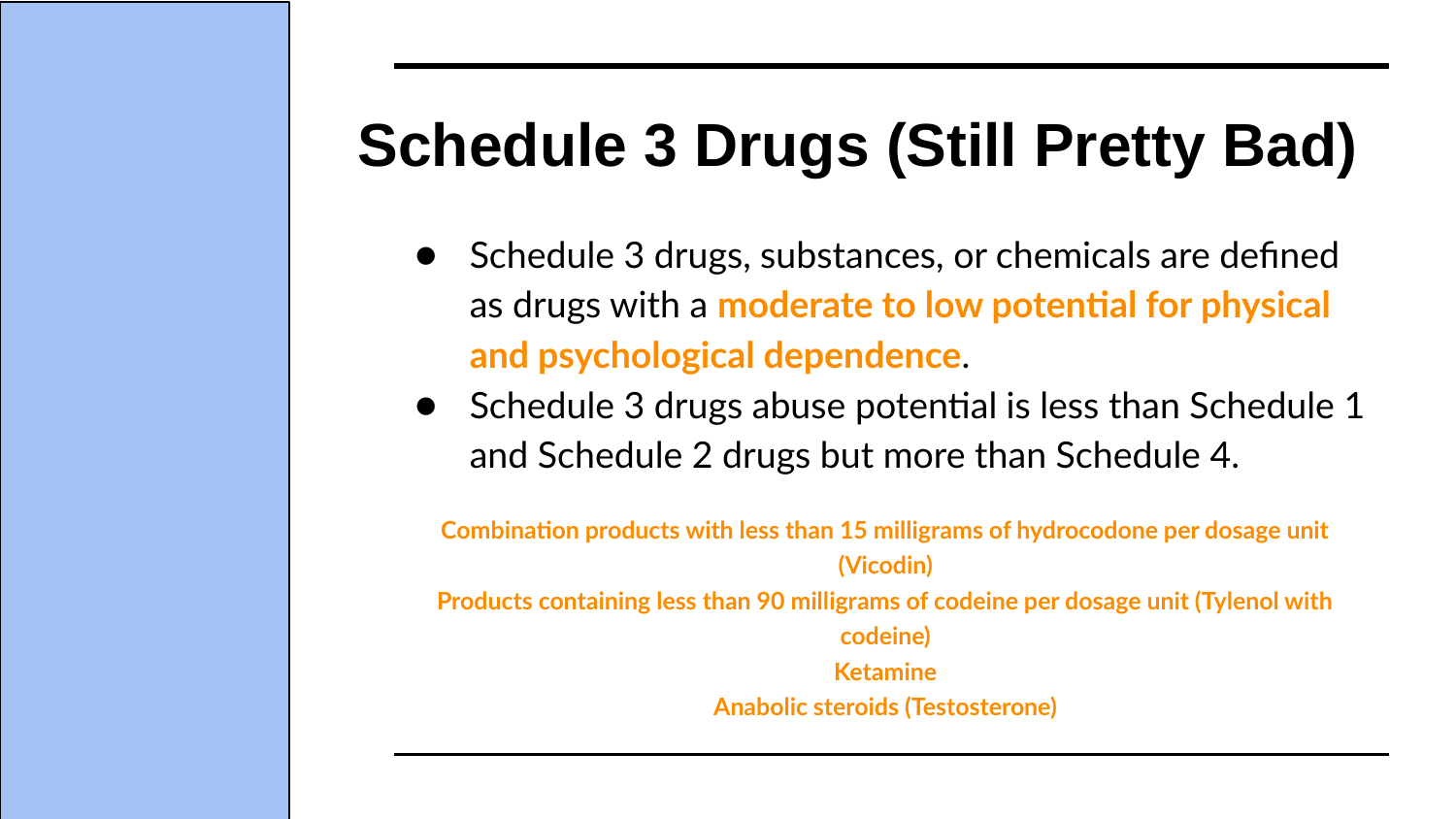

# Schedule 3 Drugs (Still Pretty Bad)
Schedule 3 drugs, substances, or chemicals are defined as drugs with a moderate to low potential for physical and psychological dependence.
Schedule 3 drugs abuse potential is less than Schedule 1 and Schedule 2 drugs but more than Schedule 4.
Combination products with less than 15 milligrams of hydrocodone per dosage unit (Vicodin)
Products containing less than 90 milligrams of codeine per dosage unit (Tylenol with codeine)
Ketamine
Anabolic steroids (Testosterone)